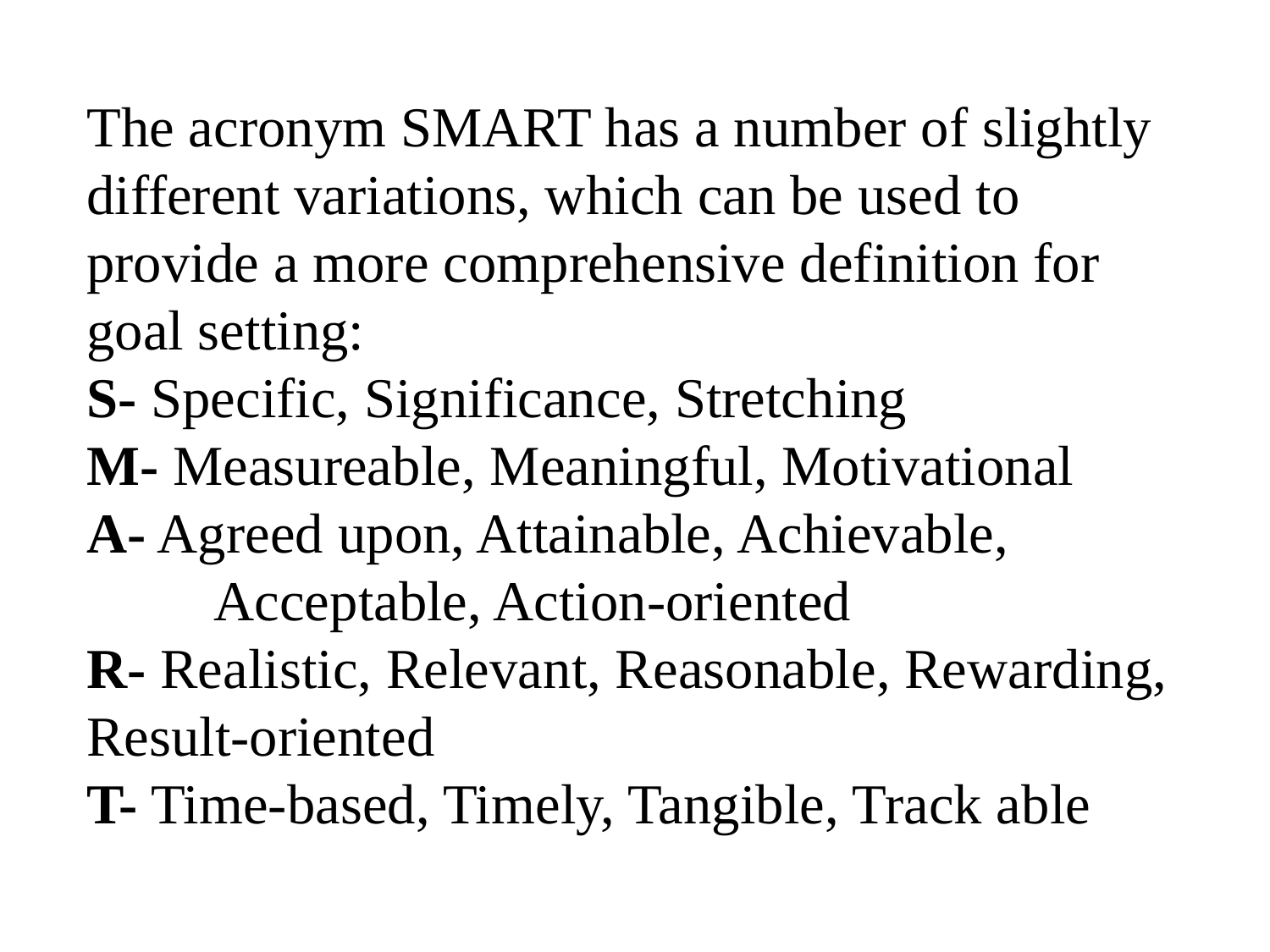

The acronym SMART has a number of slightly different variations, which can be used to provide a more comprehensive definition for goal setting:
S- Specific, Significance, Stretching
M- Measureable, Meaningful, Motivational
A- Agreed upon, Attainable, Achievable,
	Acceptable, Action-oriented
R- Realistic, Relevant, Reasonable, Rewarding, Result-oriented
T- Time-based, Timely, Tangible, Track able